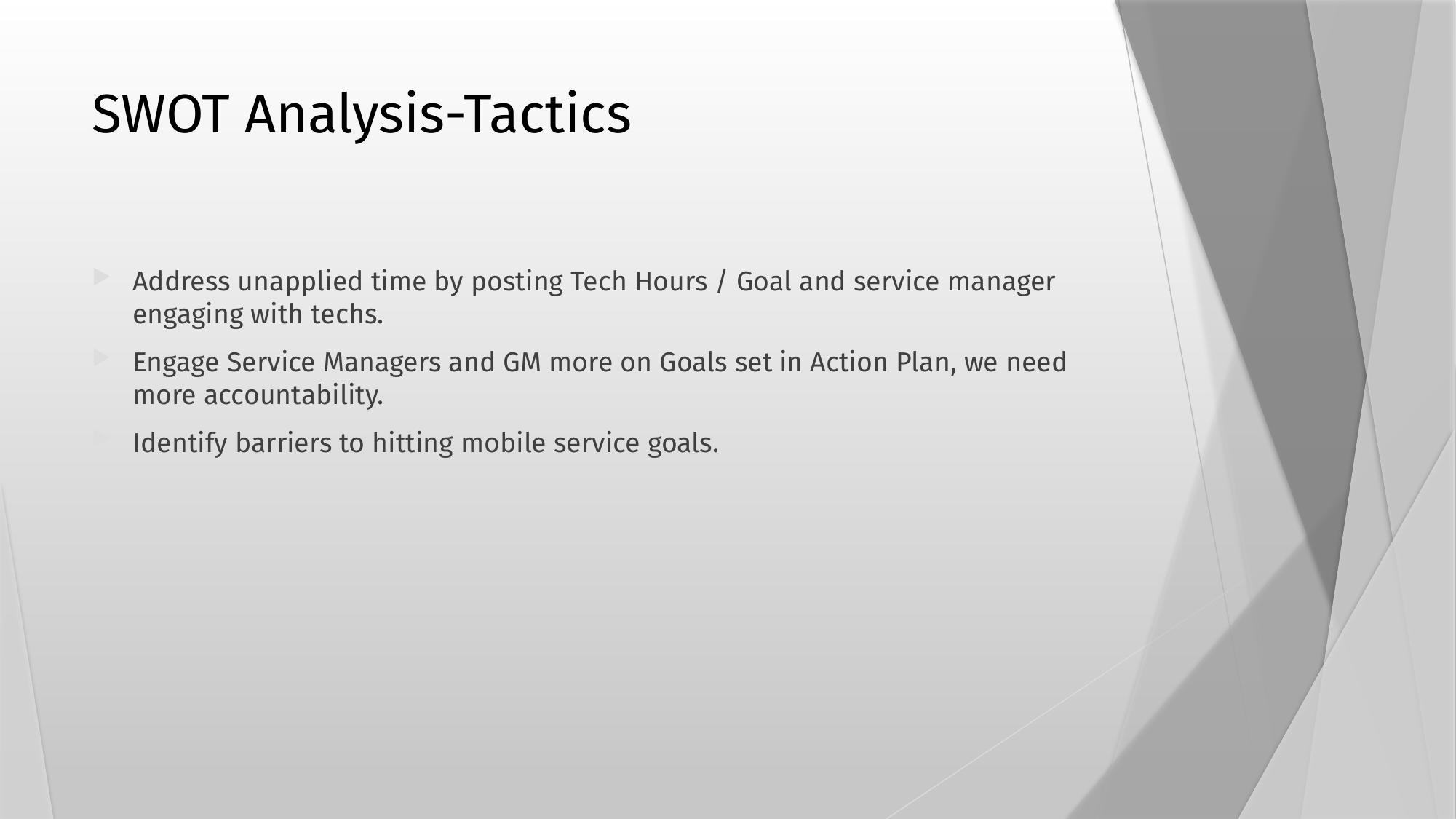

# SWOT Analysis-Tactics
Address unapplied time by posting Tech Hours / Goal and service manager engaging with techs.
Engage Service Managers and GM more on Goals set in Action Plan, we need more accountability.
Identify barriers to hitting mobile service goals.